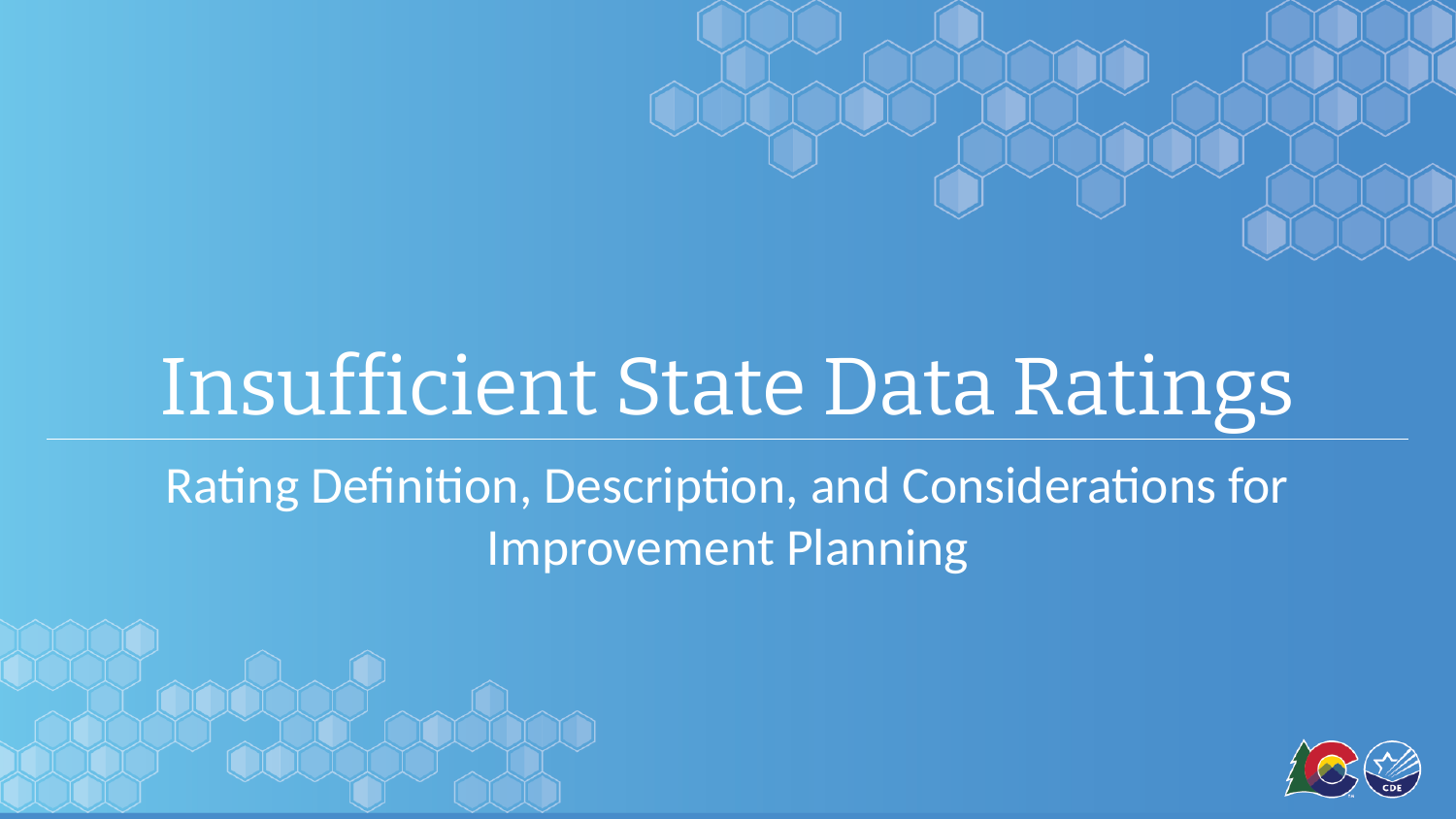

# Insufficient State Data Ratings
Rating Definition, Description, and Considerations for Improvement Planning